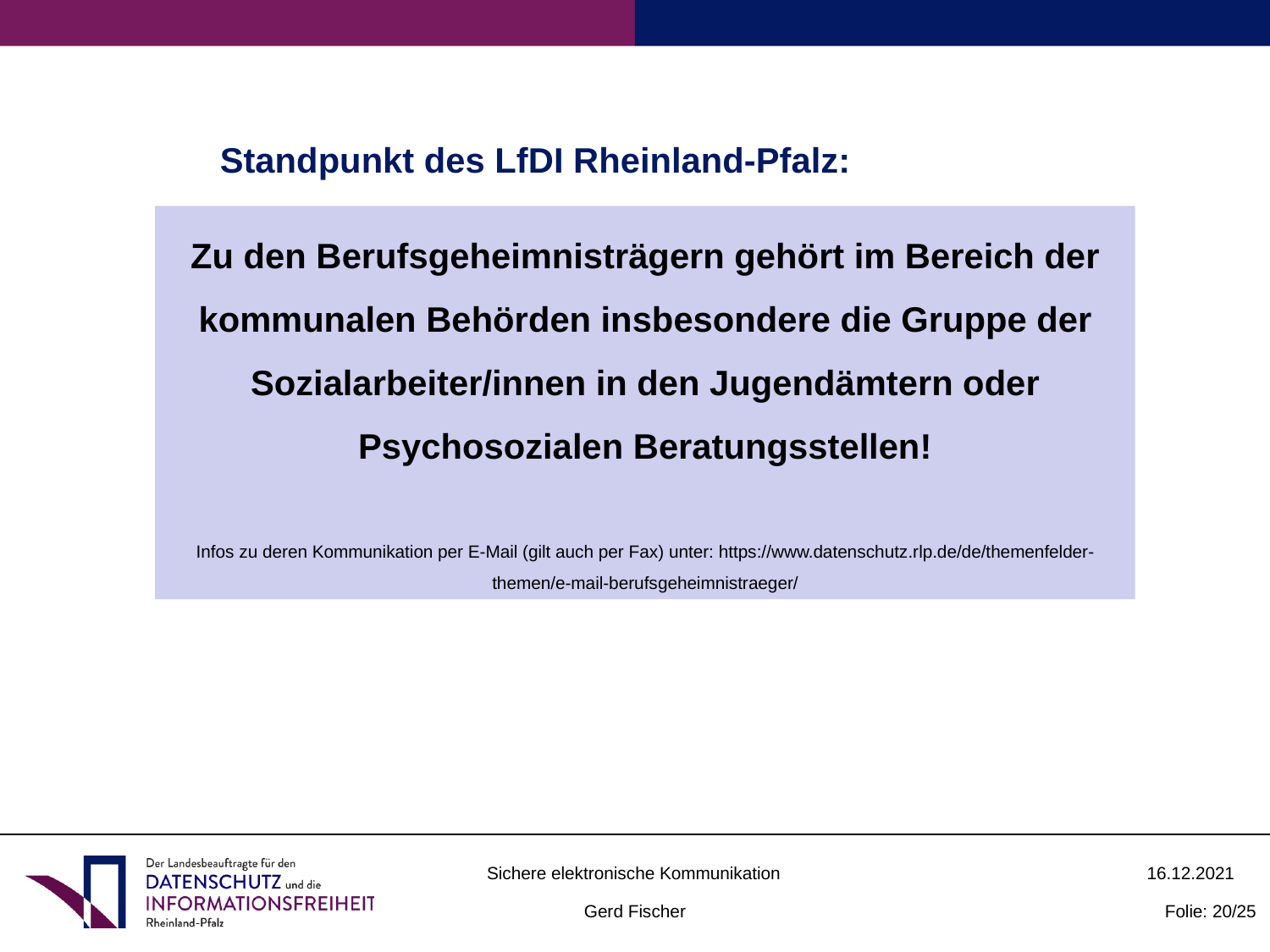

Standpunkt des LfDI Rheinland-Pfalz:
Zu den Berufsgeheimnisträgern gehört im Bereich der kommunalen Behörden insbesondere die Gruppe der Sozialarbeiter/innen in den Jugendämtern oder Psychosozialen Beratungsstellen!

Infos zu deren Kommunikation per E-Mail (gilt auch per Fax) unter: https://www.datenschutz.rlp.de/de/themenfelder-themen/e-mail-berufsgeheimnistraeger/